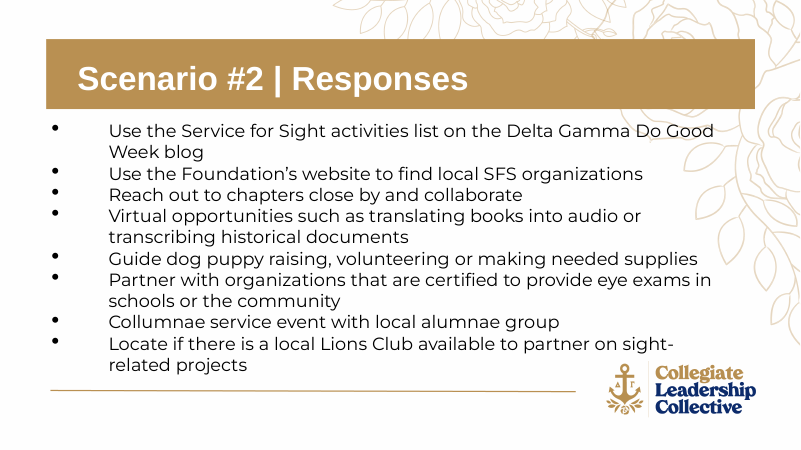

Scenario #2 | Responses
Use the Service for Sight activities list on the Delta Gamma Do Good Week blog
Use the Foundation’s website to find local SFS organizations
Reach out to chapters close by and collaborate
Virtual opportunities such as translating books into audio or transcribing historical documents
Guide dog puppy raising, volunteering or making needed supplies
Partner with organizations that are certified to provide eye exams in schools or the community
Collumnae service event with local alumnae group
Locate if there is a local Lions Club available to partner on sight-related projects